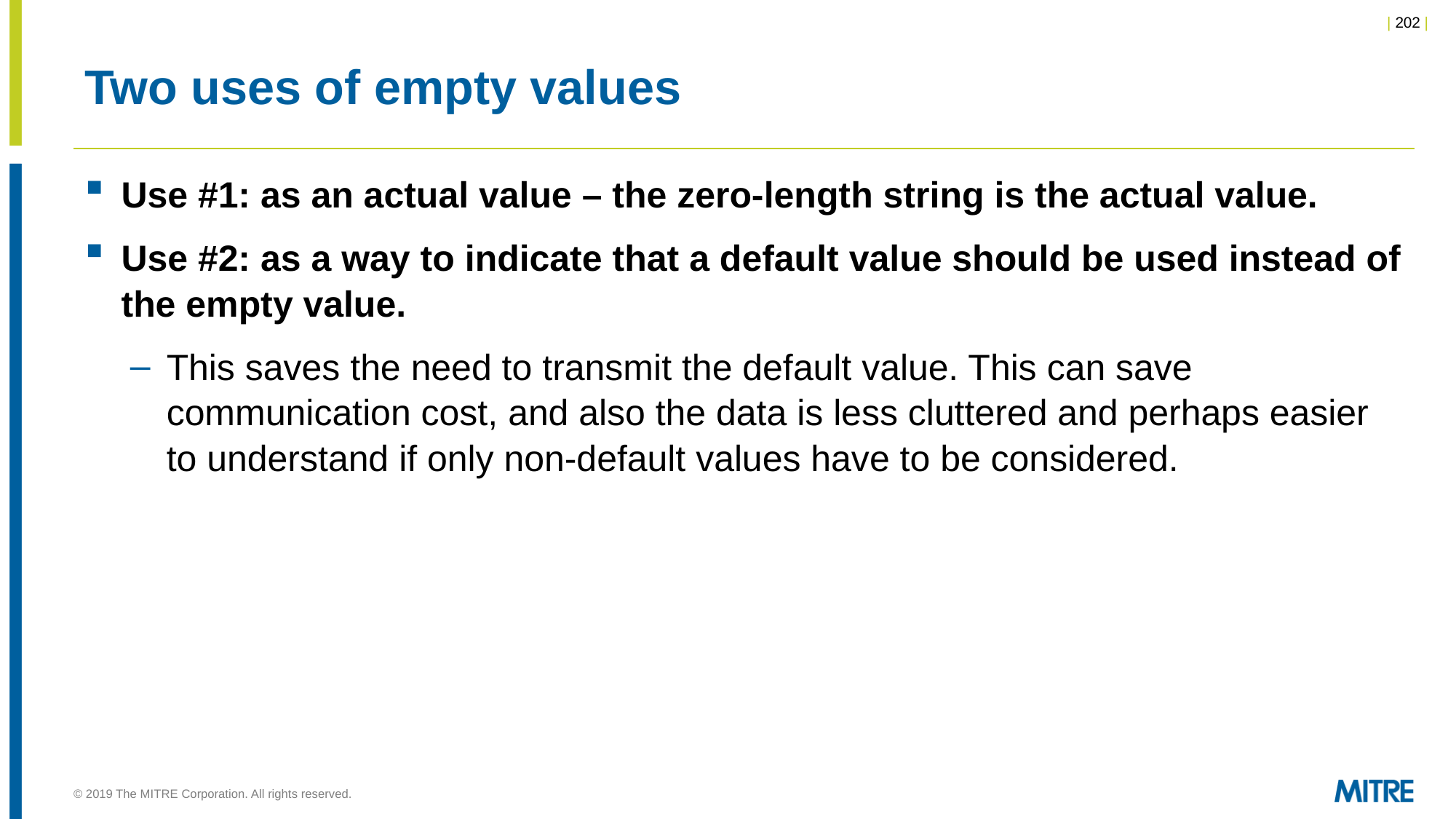

# Two uses of empty values
Use #1: as an actual value – the zero-length string is the actual value.
Use #2: as a way to indicate that a default value should be used instead of the empty value.
This saves the need to transmit the default value. This can save communication cost, and also the data is less cluttered and perhaps easier to understand if only non-default values have to be considered.
© 2019 The MITRE Corporation. All rights reserved.